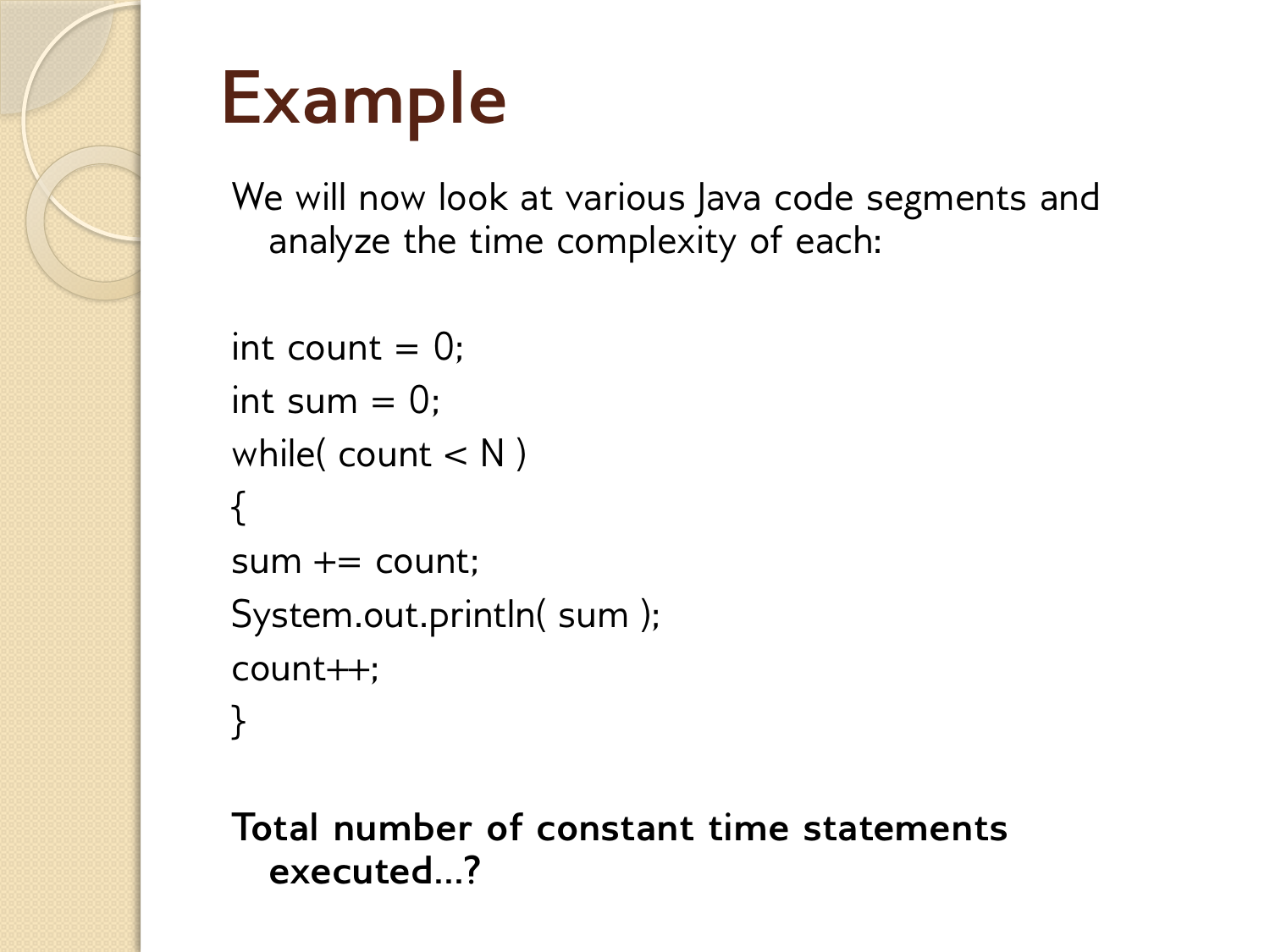

# Example
We will now look at various Java code segments and analyze the time complexity of each:

int count = 0;
int sum = 0;
while( count < N )
{
sum += count;
System.out.println( sum );
count++;
}

Total number of constant time statements executed...?